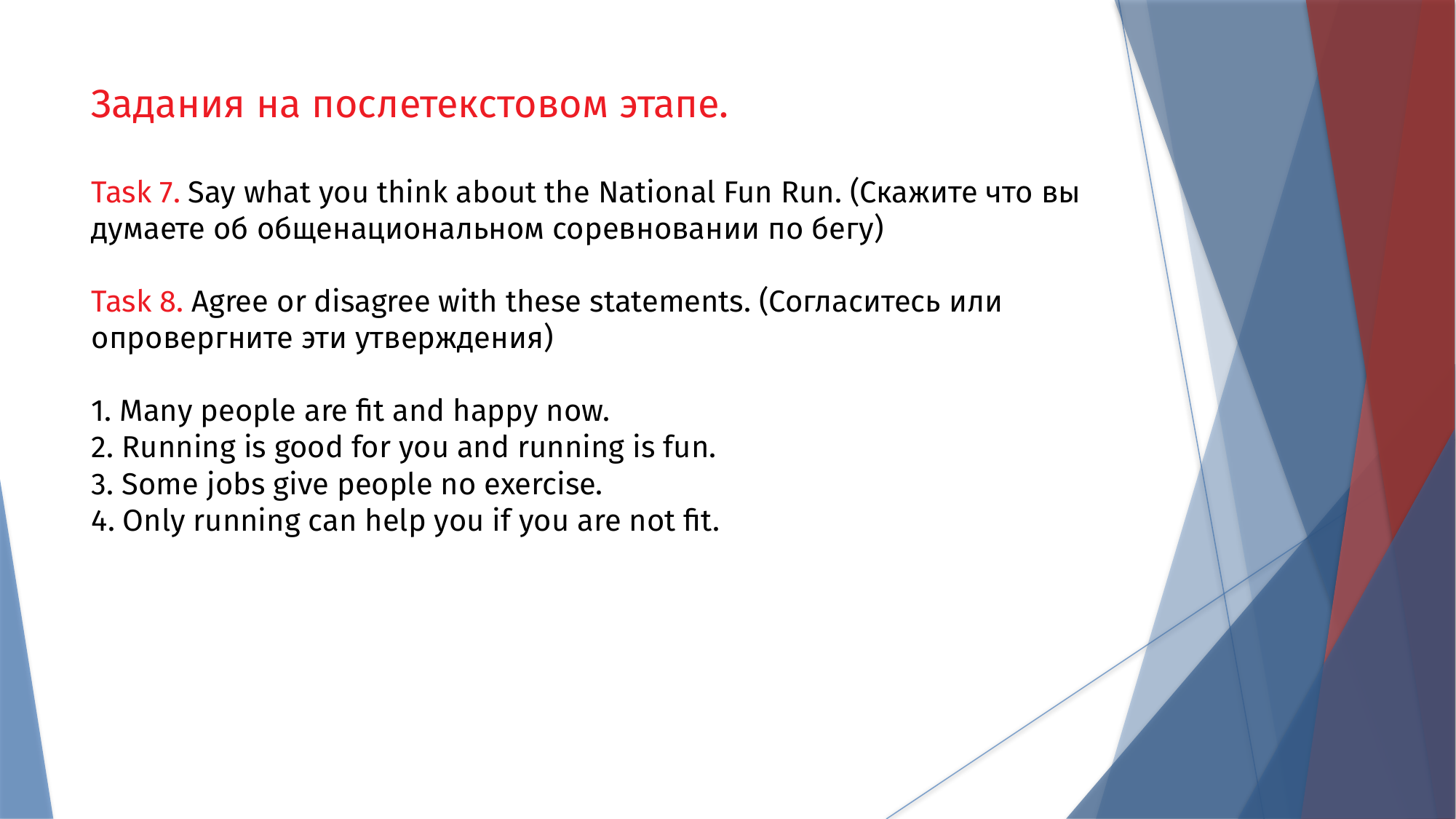

Задания на послетекстовом этапе.

Task 7. Say what you think about the National Fun Run. (Скажите что вы думаете об общенациональном соревновании по бегу)

Task 8. Agree or disagree with these statements. (Согласитесь или опровергните эти утверждения)

1. Many people are fit and happy now.
2. Running is good for you and running is fun.
3. Some jobs give people no exercise.
4. Only running can help you if you are not fit.